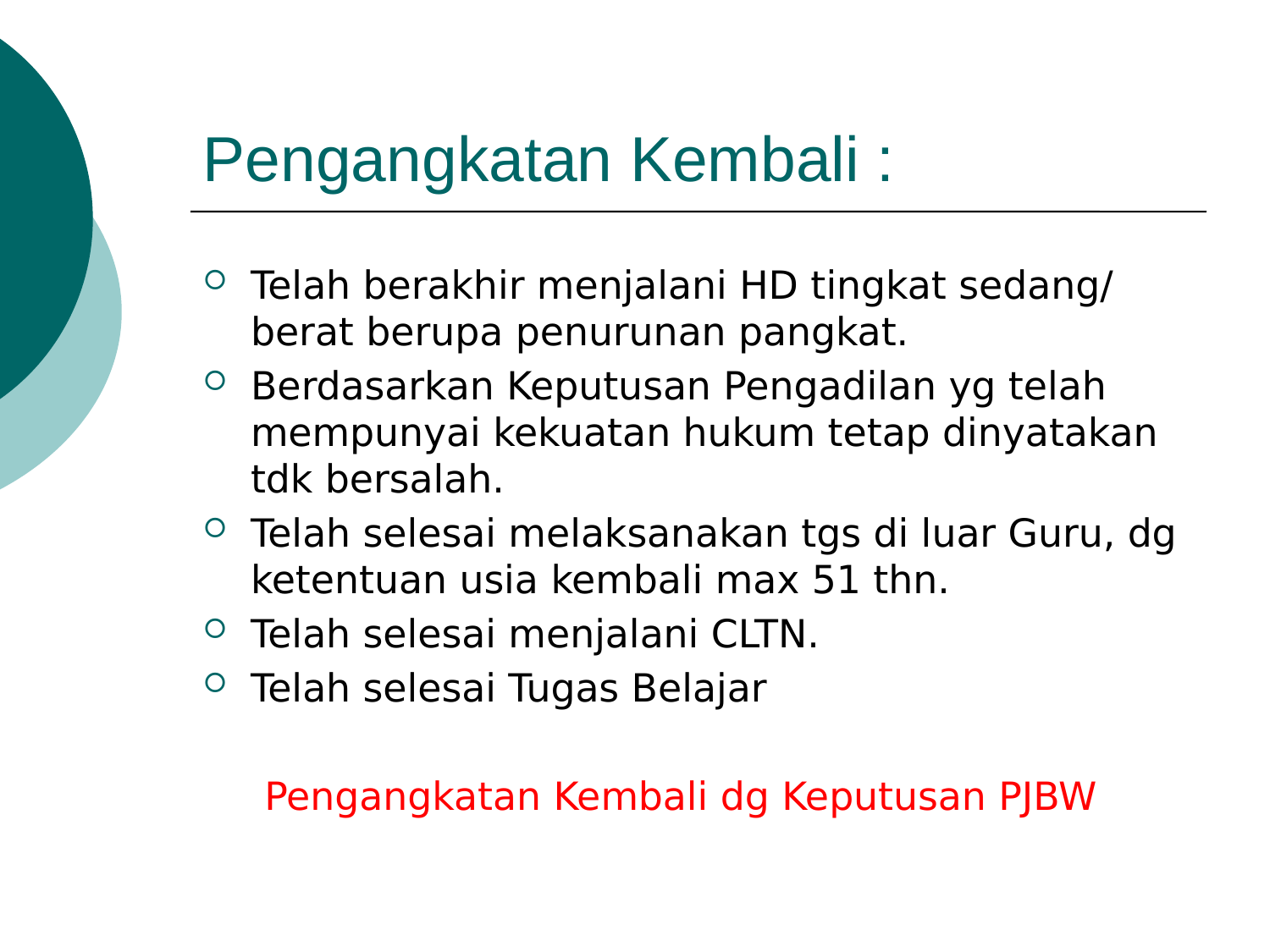

Pengangkatan Kembali :
Telah berakhir menjalani HD tingkat sedang/ berat berupa penurunan pangkat.
Berdasarkan Keputusan Pengadilan yg telah mempunyai kekuatan hukum tetap dinyatakan tdk bersalah.
Telah selesai melaksanakan tgs di luar Guru, dg ketentuan usia kembali max 51 thn.
Telah selesai menjalani CLTN.
Telah selesai Tugas Belajar

     Pengangkatan Kembali dg Keputusan PJBW